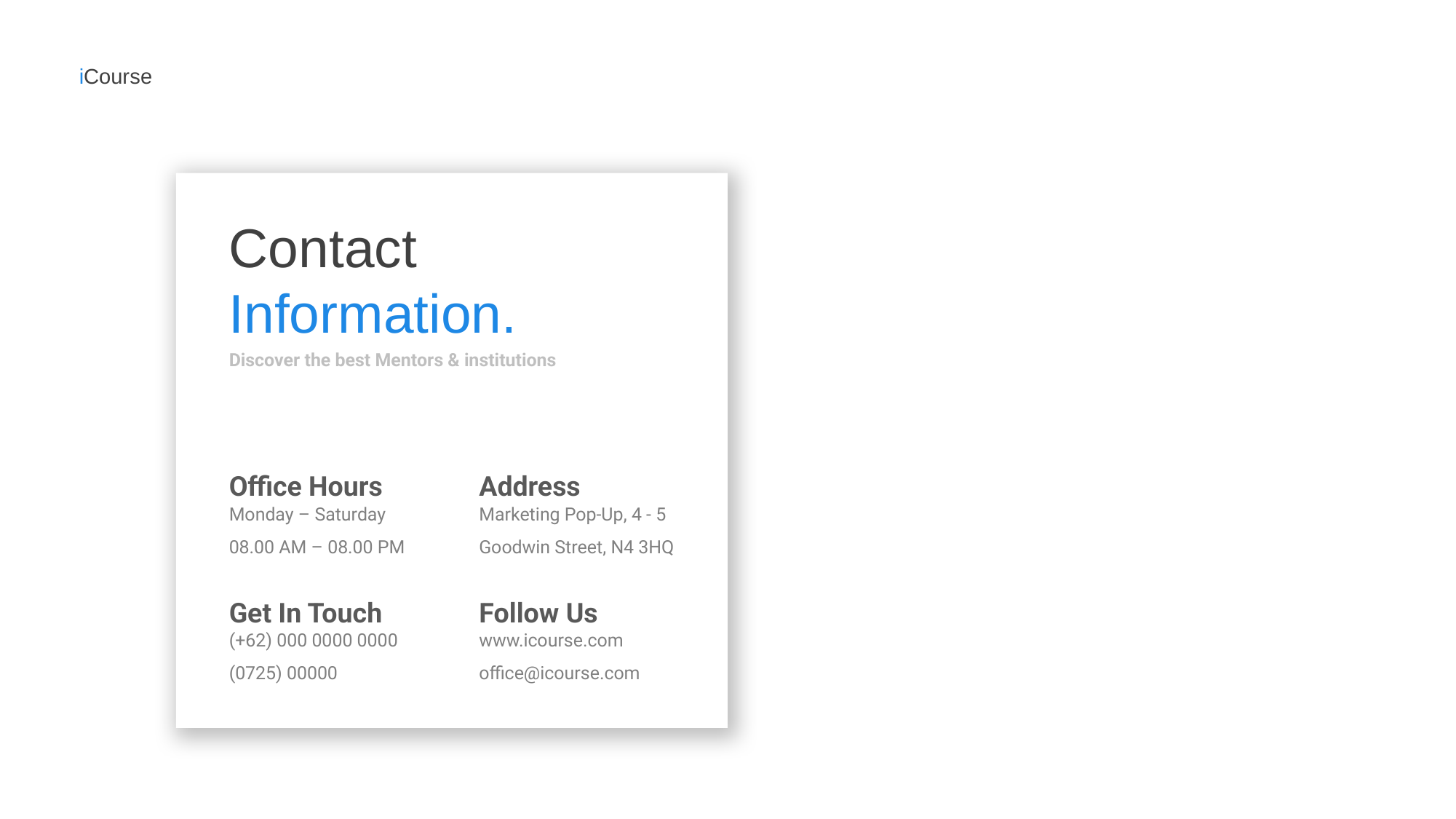

iCourse

Contact Information.
Discover the best Mentors & institutions
Office Hours
Address
Monday – Saturday
08.00 AM – 08.00 PM
Marketing Pop-Up, 4 - 5 Goodwin Street, N4 3HQ
Get In Touch
Follow Us
(+62) 000 0000 0000
(0725) 00000
www.icourse.com
office@icourse.com